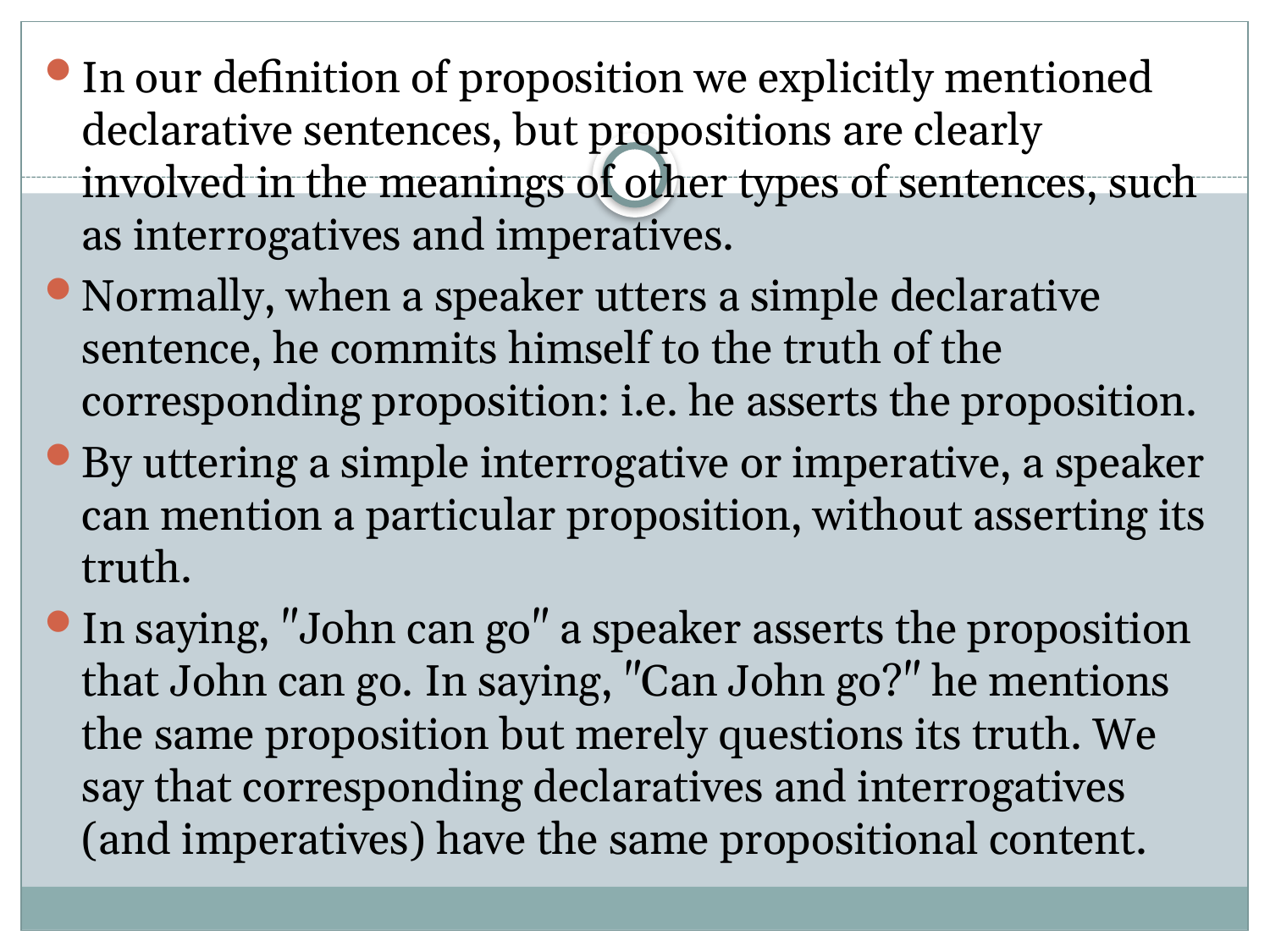

#
In our definition of proposition we explicitly mentioned declarative sentences, but propositions are clearly involved in the meanings of other types of sentences, such as interrogatives and imperatives.
Normally, when a speaker utters a simple declarative sentence, he commits himself to the truth of the corresponding proposition: i.e. he asserts the proposition.
By uttering a simple interrogative or imperative, a speaker can mention a particular proposition, without asserting its truth.
In saying, "John can go" a speaker asserts the proposition that John can go. In saying, "Can John go?" he mentions the same proposition but merely questions its truth. We say that corresponding declaratives and interrogatives (and imperatives) have the same propositional content.